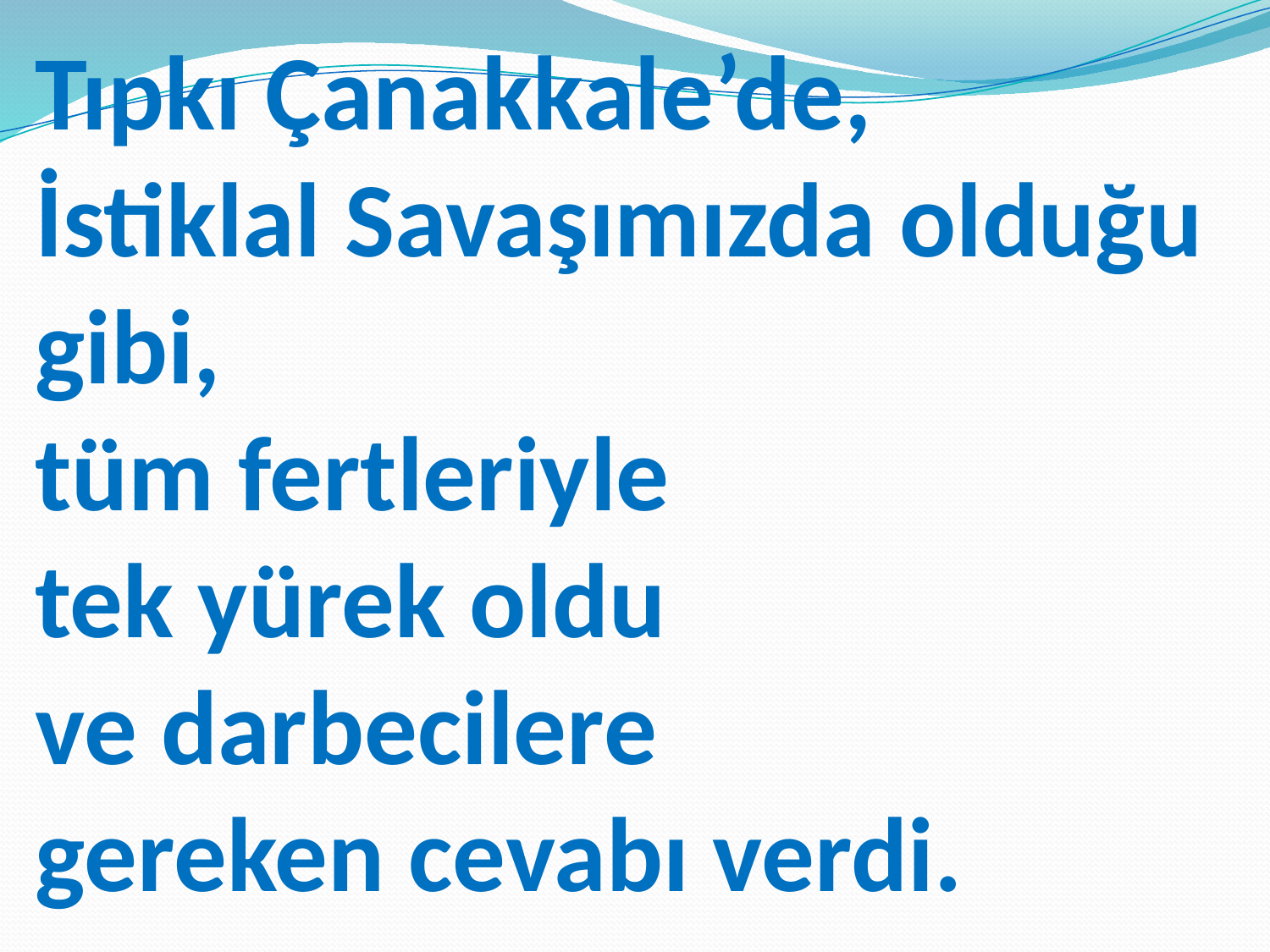

# Tıpkı Çanakkale’de, İstiklal Savaşımızda olduğu gibi, tüm fertleriyle tek yürek oldu ve darbecilere gereken cevabı verdi.